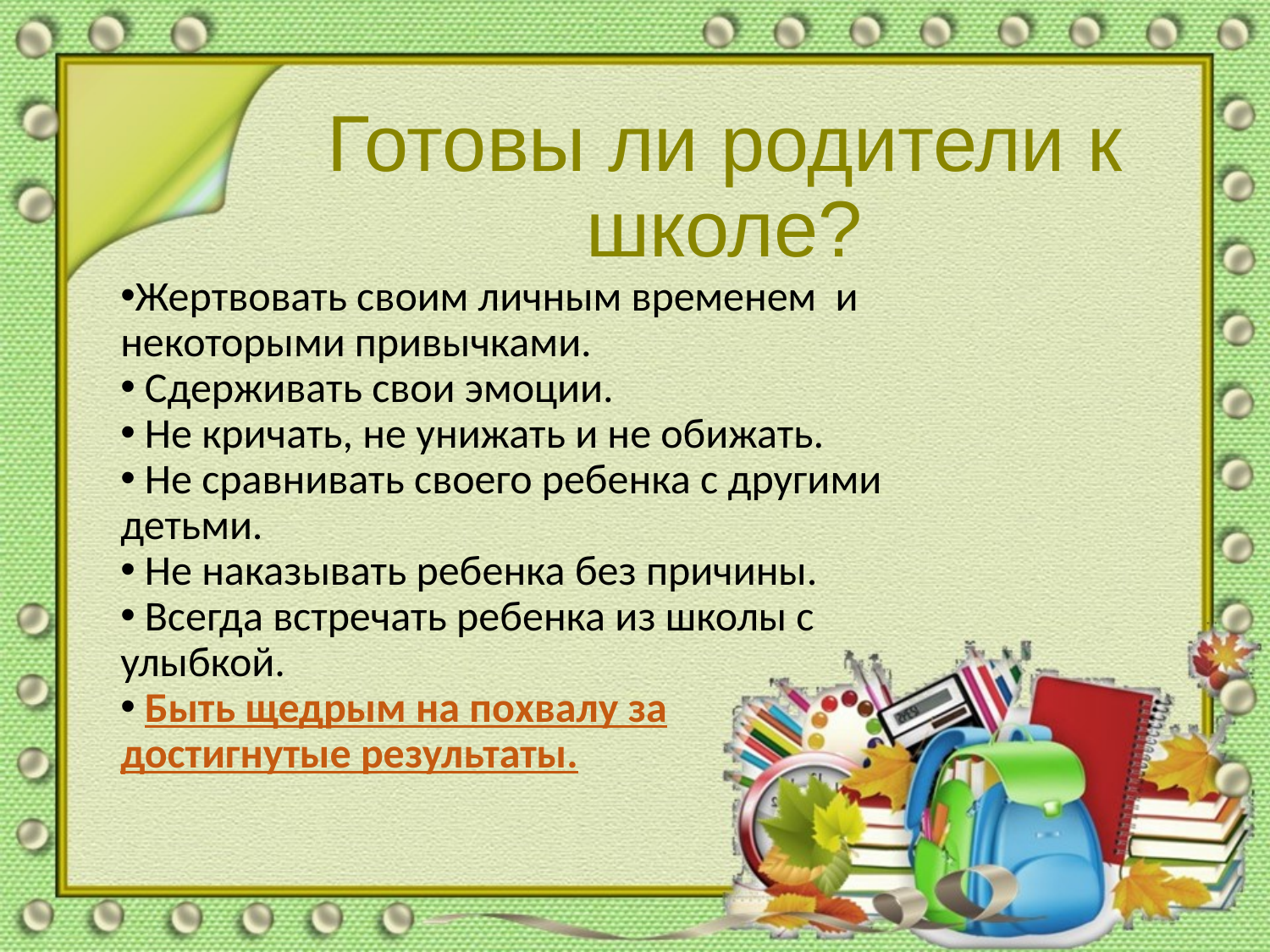

# Готовы ли родители к школе?
Жертвовать своим личным временем  и некоторыми привычками.
 Сдерживать свои эмоции.
 Не кричать, не унижать и не обижать.
 Не сравнивать своего ребенка с другими детьми.
 Не наказывать ребенка без причины.
 Всегда встречать ребенка из школы с улыбкой.
 Быть щедрым на похвалу за достигнутые результаты.